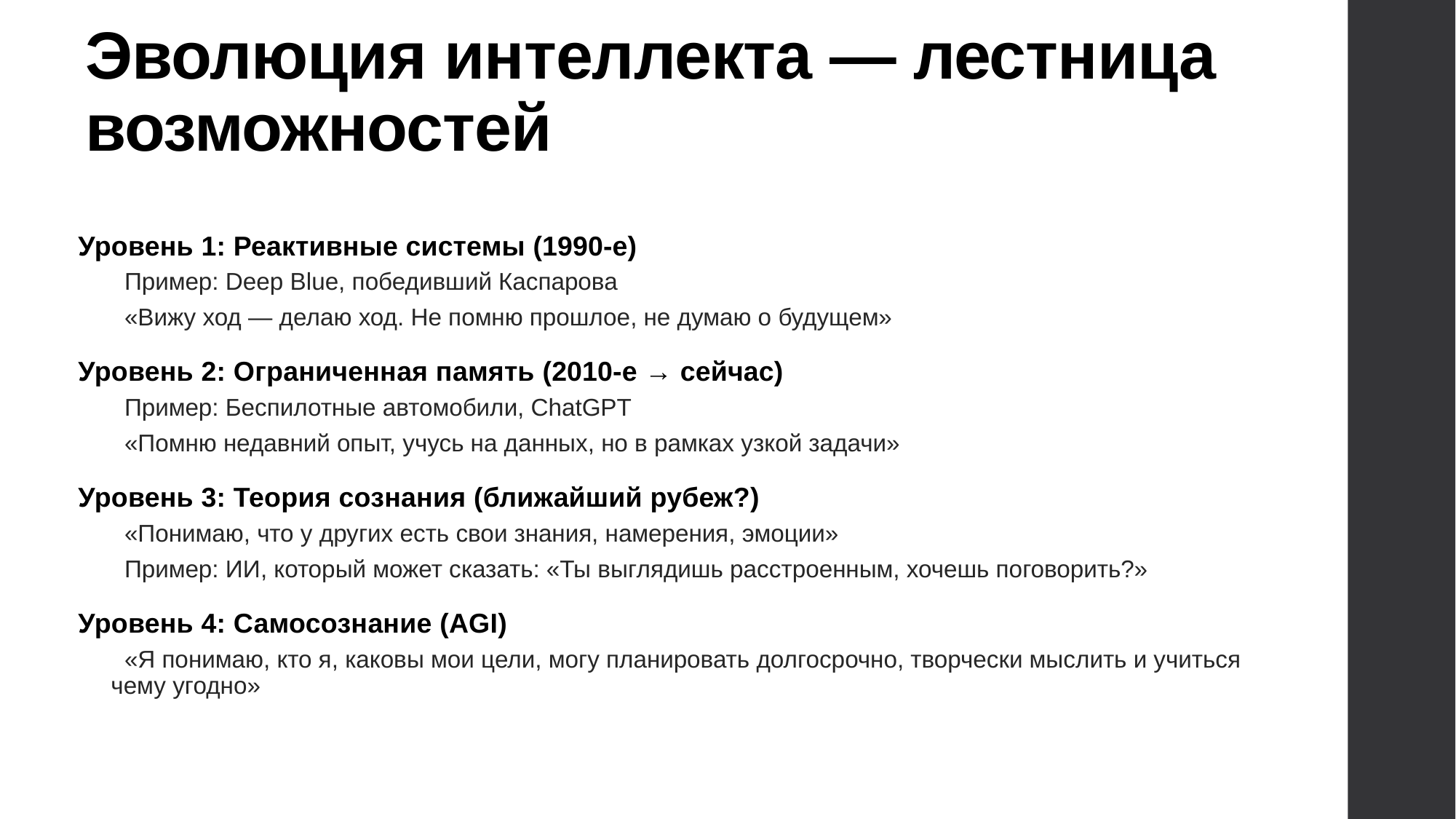

# Эволюция интеллекта — лестница возможностей
Уровень 1: Реактивные системы (1990-е)
  Пример: Deep Blue, победивший Каспарова
  «Вижу ход — делаю ход. Не помню прошлое, не думаю о будущем»
Уровень 2: Ограниченная память (2010-е → сейчас)
  Пример: Беспилотные автомобили, ChatGPT
  «Помню недавний опыт, учусь на данных, но в рамках узкой задачи»
Уровень 3: Теория сознания (ближайший рубеж?)
  «Понимаю, что у других есть свои знания, намерения, эмоции»
  Пример: ИИ, который может сказать: «Ты выглядишь расстроенным, хочешь поговорить?»
Уровень 4: Самосознание (AGI)
  «Я понимаю, кто я, каковы мои цели, могу планировать долгосрочно, творчески мыслить и учиться чему угодно»